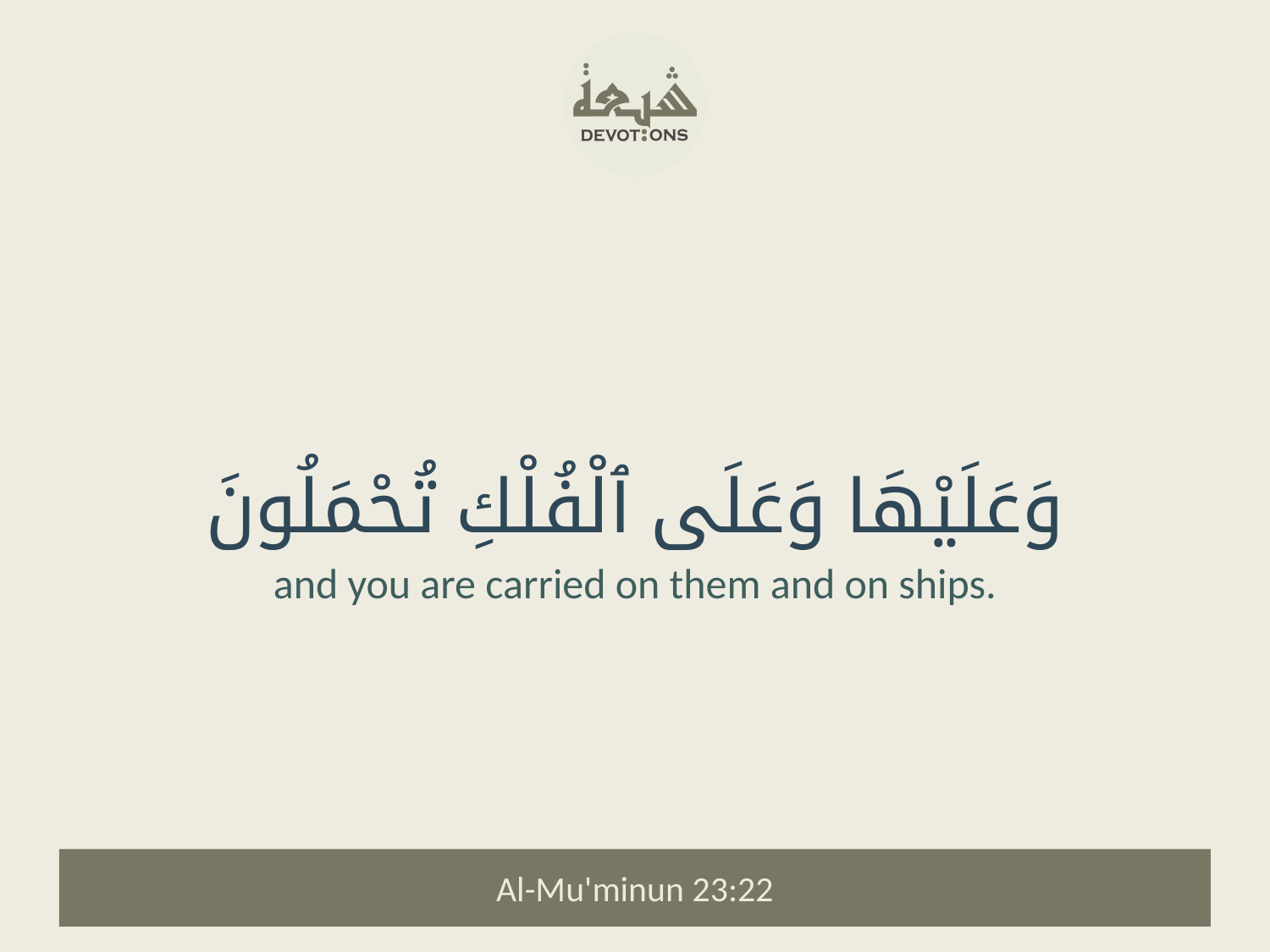

وَعَلَيْهَا وَعَلَى ٱلْفُلْكِ تُحْمَلُونَ
and you are carried on them and on ships.
Al-Mu'minun 23:22